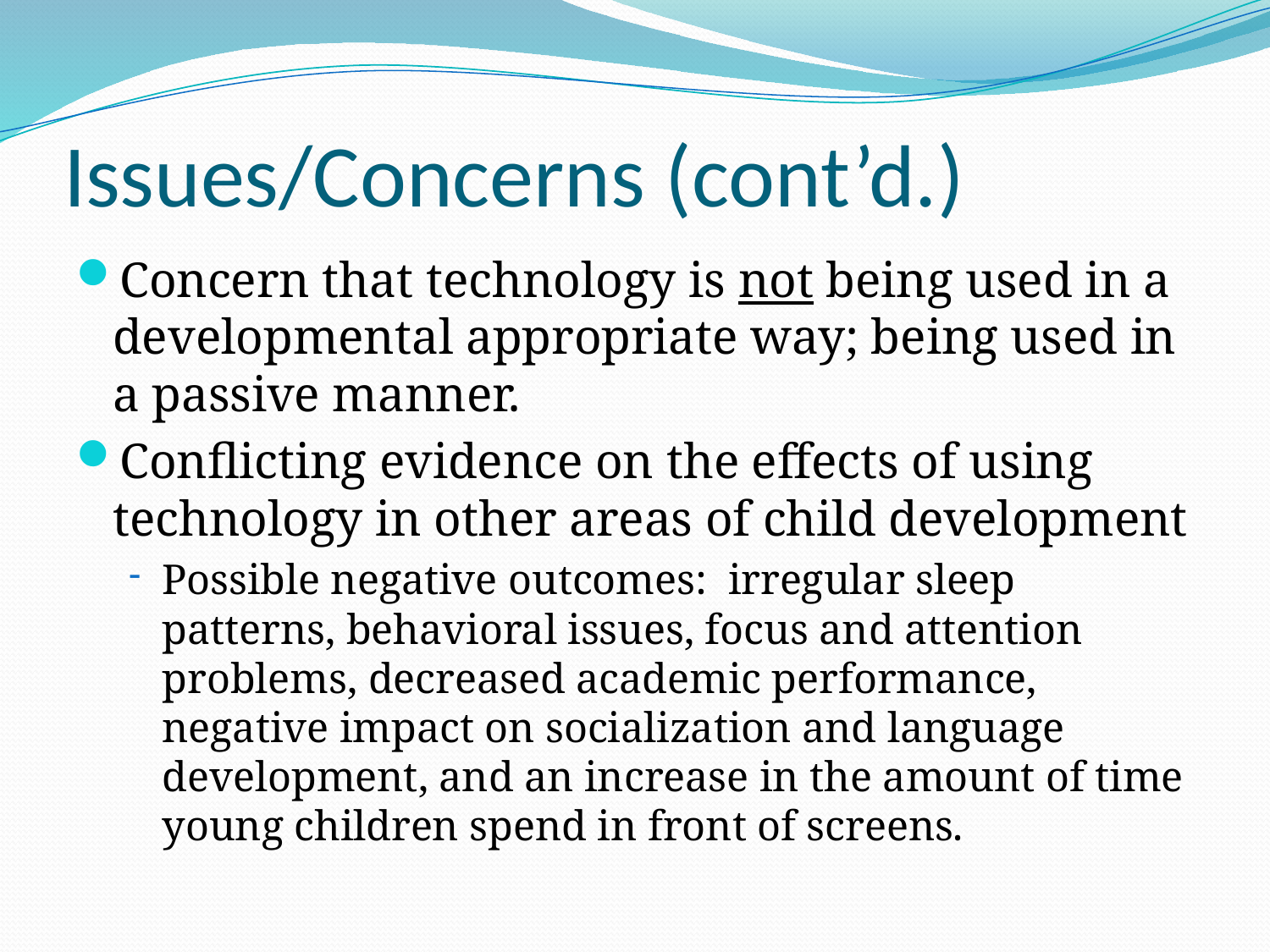

# Issues/Concerns (cont’d.)
Concern that technology is not being used in a developmental appropriate way; being used in a passive manner.
Conflicting evidence on the effects of using technology in other areas of child development
Possible negative outcomes:  irregular sleep patterns, behavioral issues, focus and attention problems, decreased academic performance, negative impact on socialization and language development, and an increase in the amount of time young children spend in front of screens.